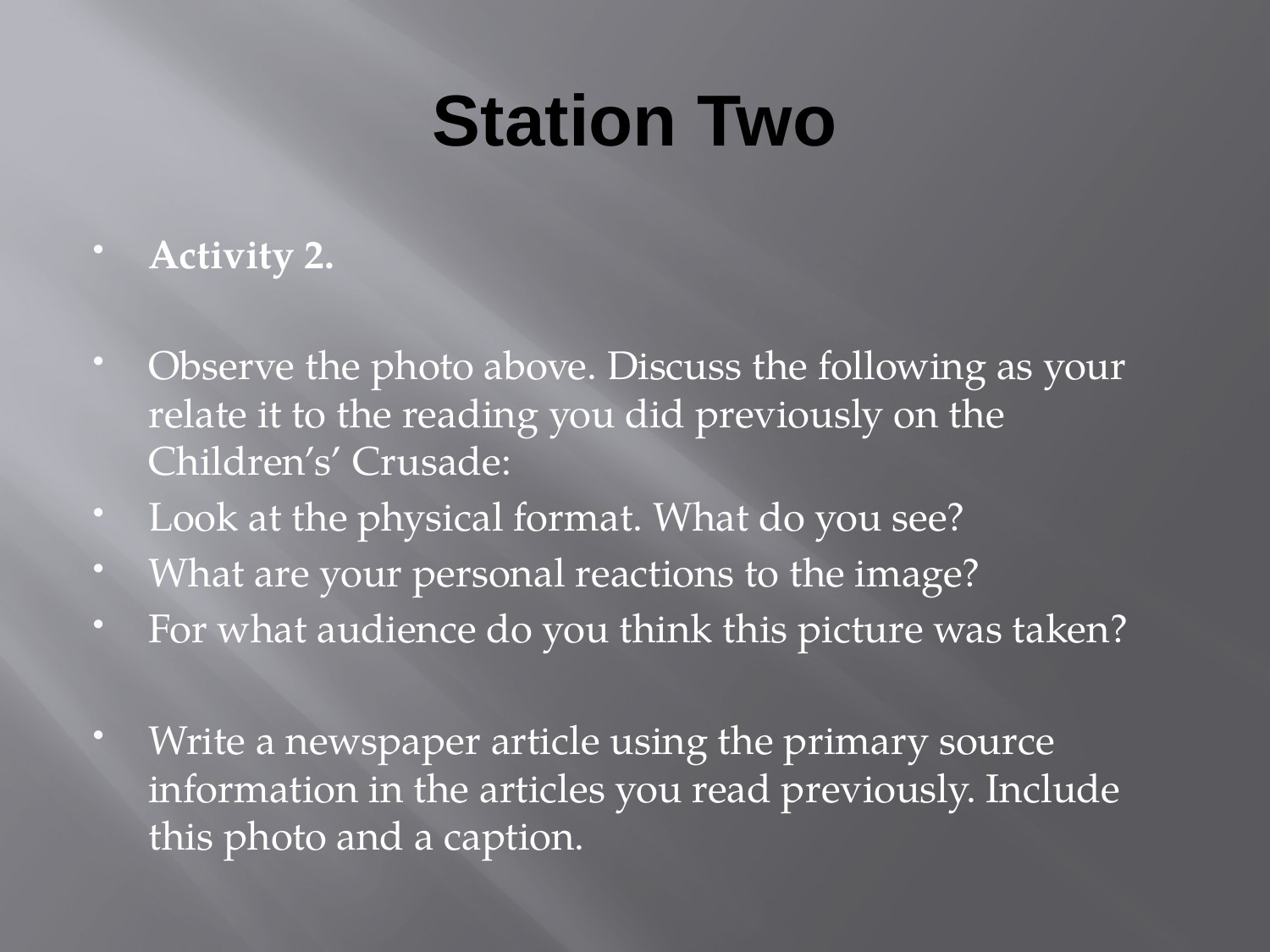

# Station Two
Activity 2.

Observe the photo above. Discuss the following as your relate it to the reading you did previously on the Children’s’ Crusade:
Look at the physical format. What do you see?
What are your personal reactions to the image?
For what audience do you think this picture was taken?

Write a newspaper article using the primary source information in the articles you read previously. Include this photo and a caption.